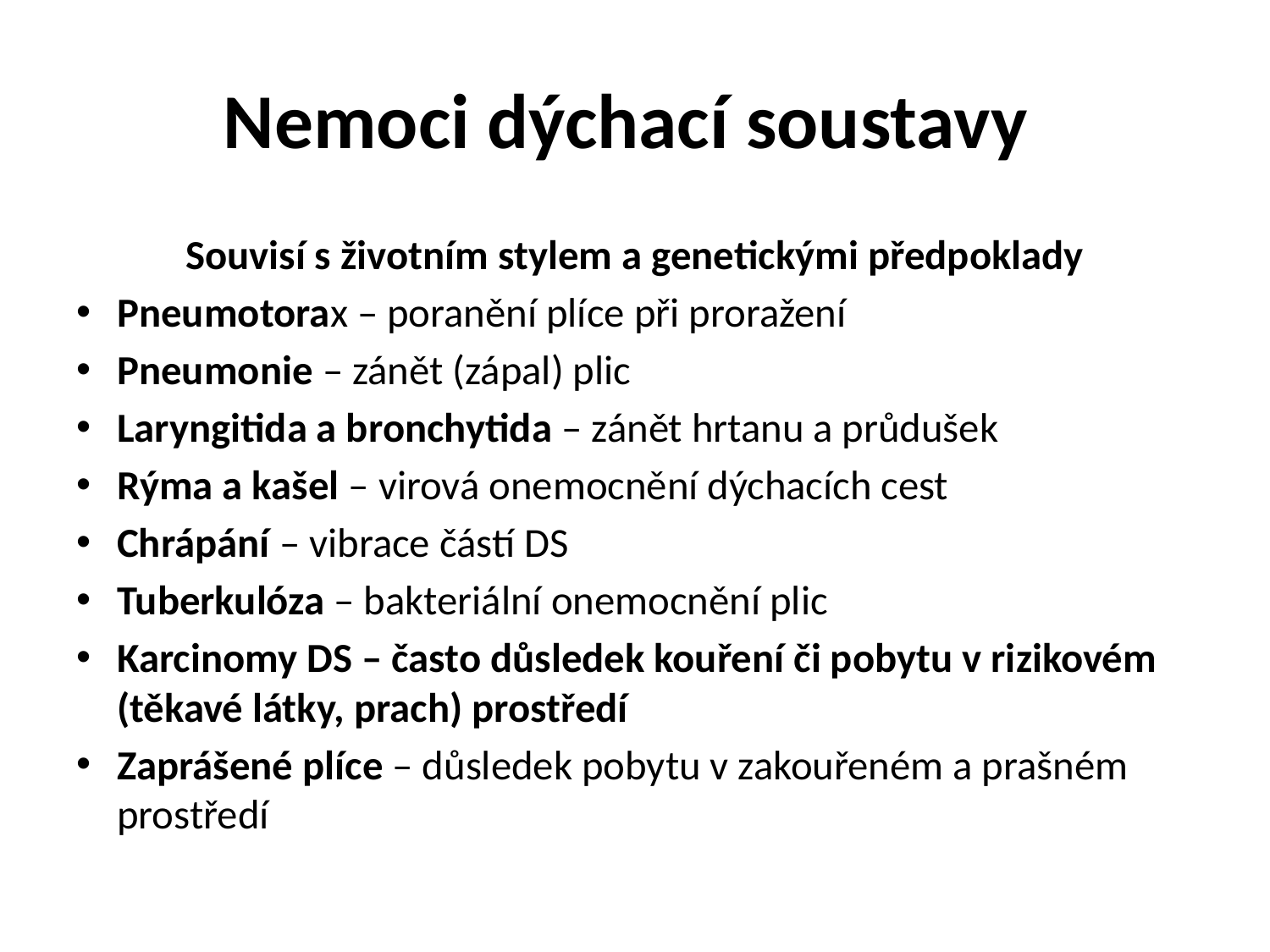

# Nemoci dýchací soustavy
Souvisí s životním stylem a genetickými předpoklady
Pneumotorax – poranění plíce při proražení
Pneumonie – zánět (zápal) plic
Laryngitida a bronchytida – zánět hrtanu a průdušek
Rýma a kašel – virová onemocnění dýchacích cest
Chrápání – vibrace částí DS
Tuberkulóza – bakteriální onemocnění plic
Karcinomy DS – často důsledek kouření či pobytu v rizikovém (těkavé látky, prach) prostředí
Zaprášené plíce – důsledek pobytu v zakouřeném a prašném prostředí